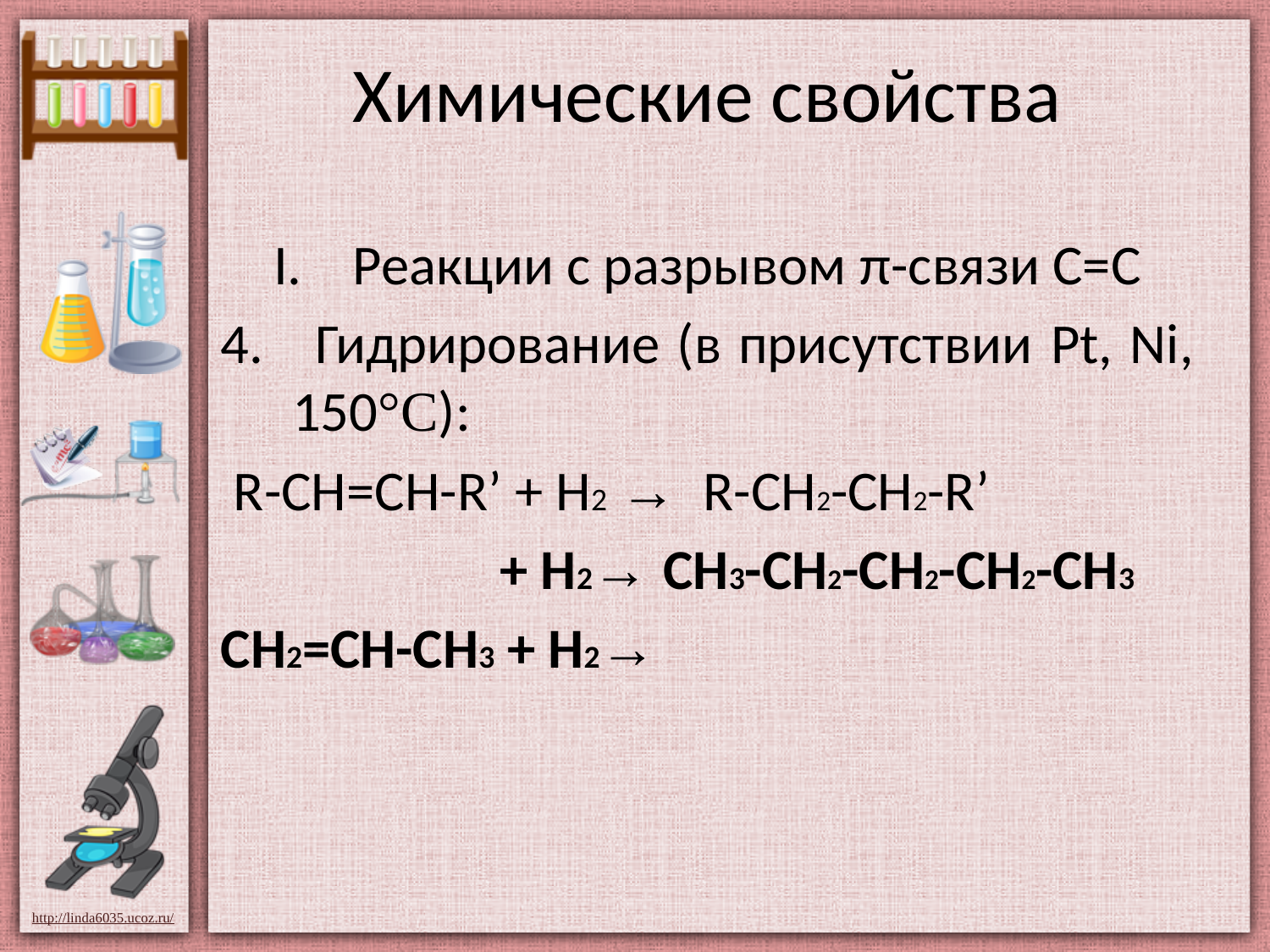

# Химические свойства
Реакции с разрывом π-связи С=С
4.   Гидрирование (в присутствии Pt, Ni, 150°C):
 R-CH=CH-R’ + H2 →  R-CH2-CH2-R’
                      + H2→ СН3-СН2-СН2-CH2-СН3
СН2=СН-СН3 + H2→